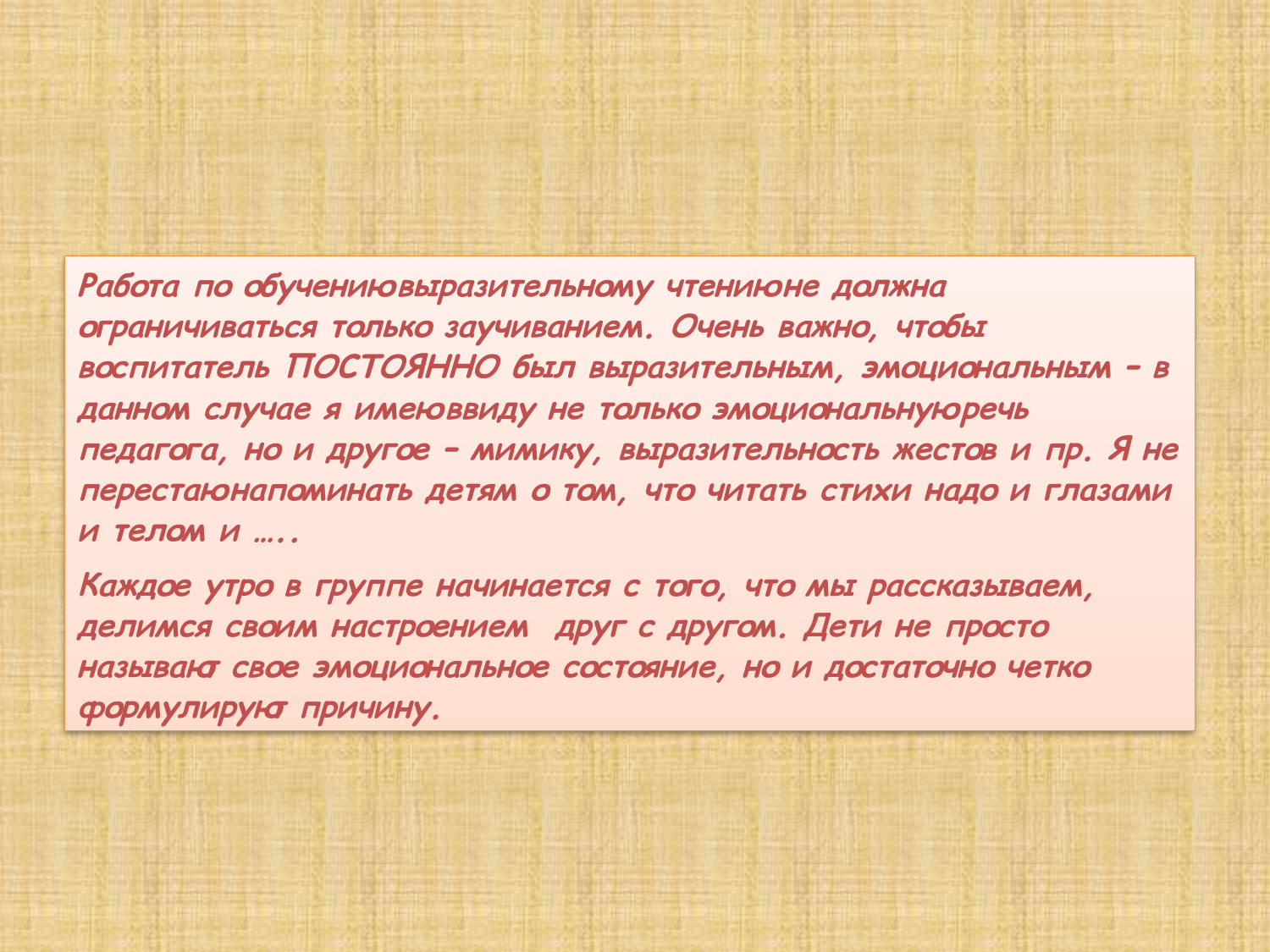

Работа по обучению выразительному чтению не должна ограничиваться только заучиванием. Очень важно, чтобы воспитатель ПОСТОЯННО был выразительным, эмоциональным – в данном случае я имею ввиду не только эмоциональную речь педагога, но и другое – мимику, выразительность жестов и пр. Я не перестаю напоминать детям о том, что читать стихи надо и глазами и телом и …..
Каждое утро в группе начинается с того, что мы рассказываем, делимся своим настроением  друг с другом. Дети не просто называют свое эмоциональное состояние, но и достаточно четко формулируют причину.